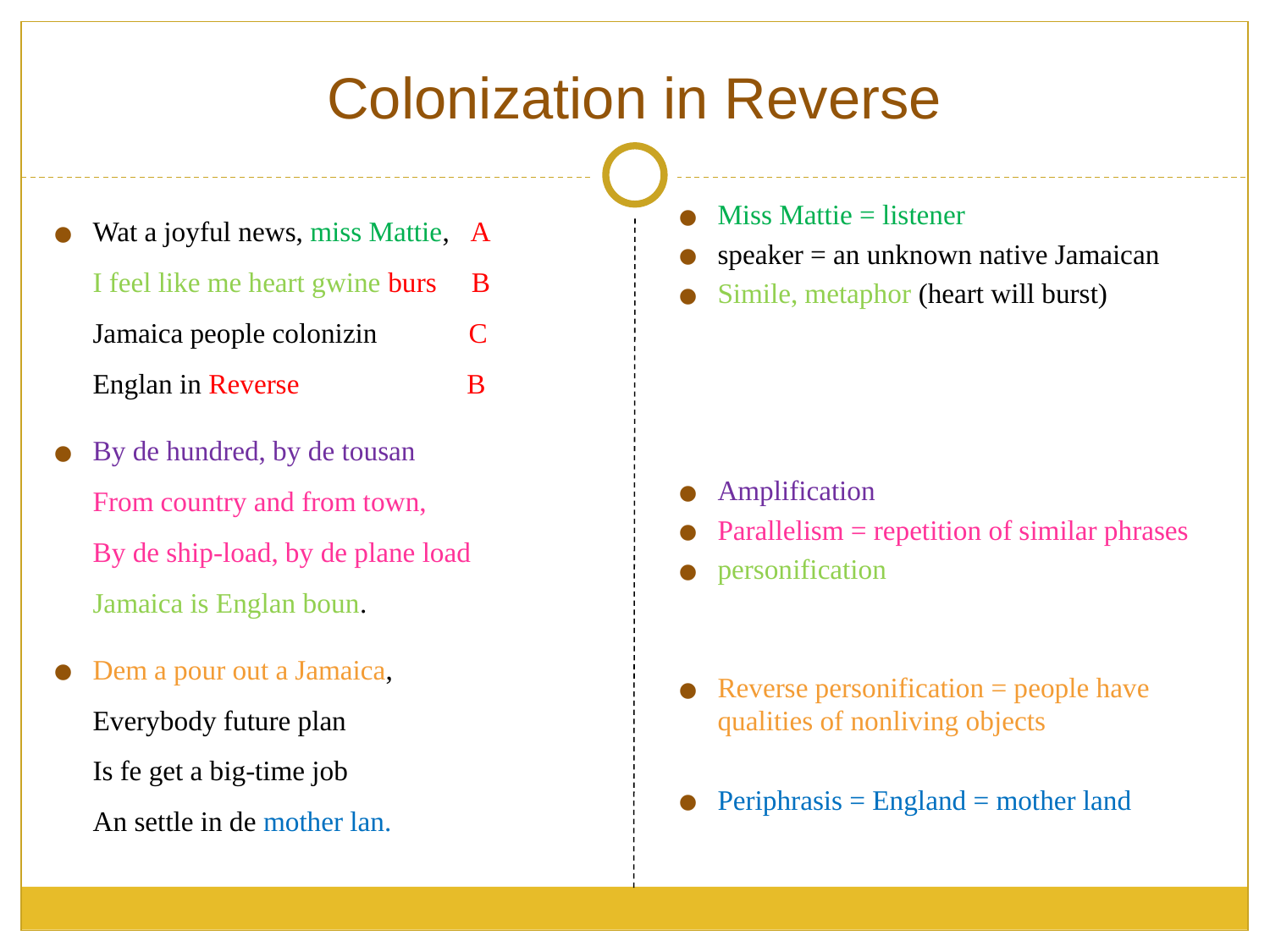

# Colonization in Reverse
Wat a joyful news, miss Mattie,   A
I feel like me heart gwine burs     B
Jamaica people colonizin             C
Englan in Reverse                        B
By de hundred, by de tousan
From country and from town,
By de ship-load, by de plane load
Jamaica is Englan boun.
Dem a pour out a Jamaica,
Everybody future plan
Is fe get a big-time job
An settle in de mother lan.

Miss Mattie = listener
speaker = an unknown native Jamaican
Simile, metaphor (heart will burst)

Amplification
Parallelism = repetition of similar phrases
personification

Reverse personification = people have qualities of nonliving objects

Periphrasis = England = mother land